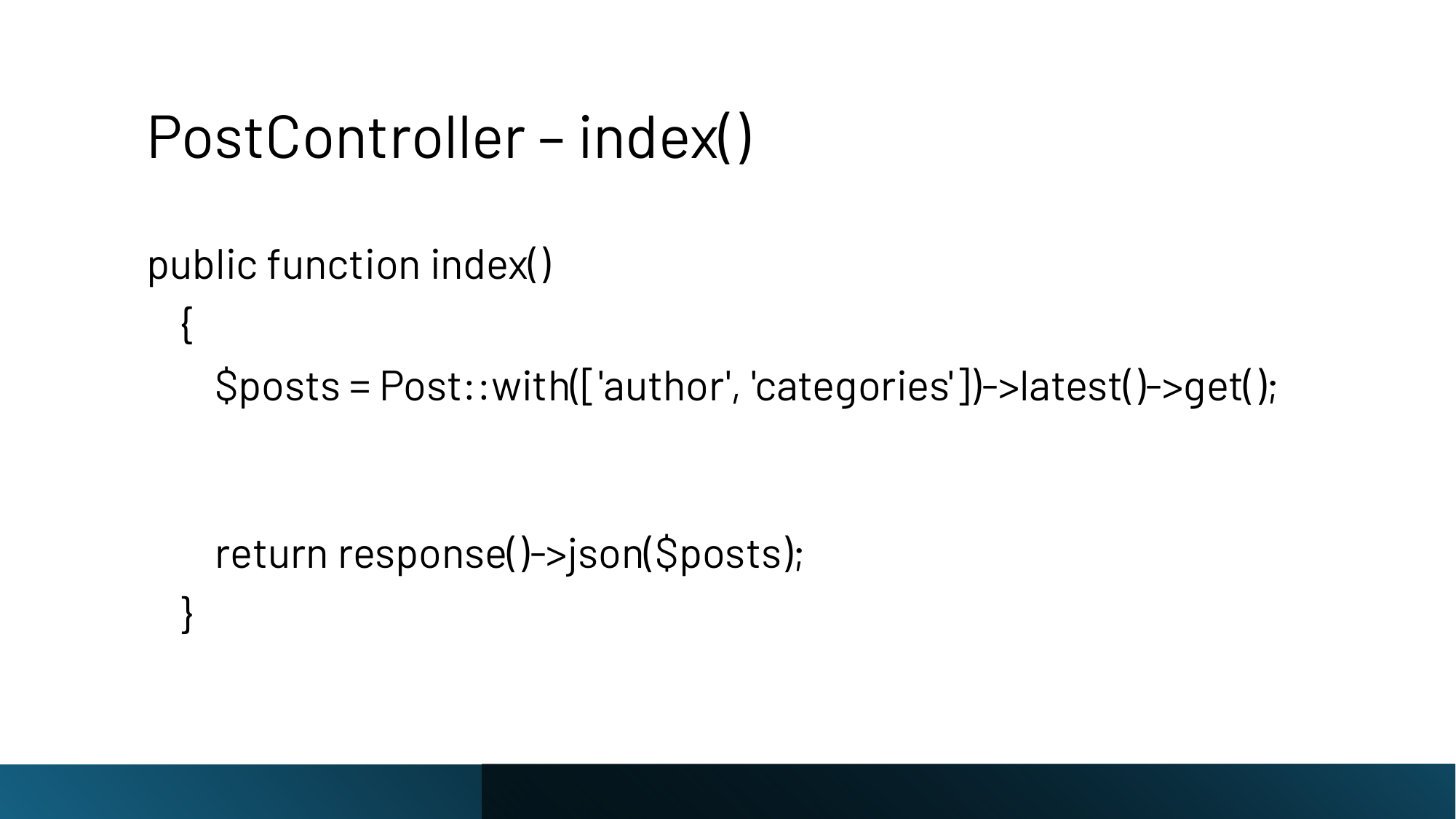

# PostController – index()
public function index()
    {
        $posts = Post::with(['author', 'categories'])->latest()->get();

        return response()->json($posts);
    }